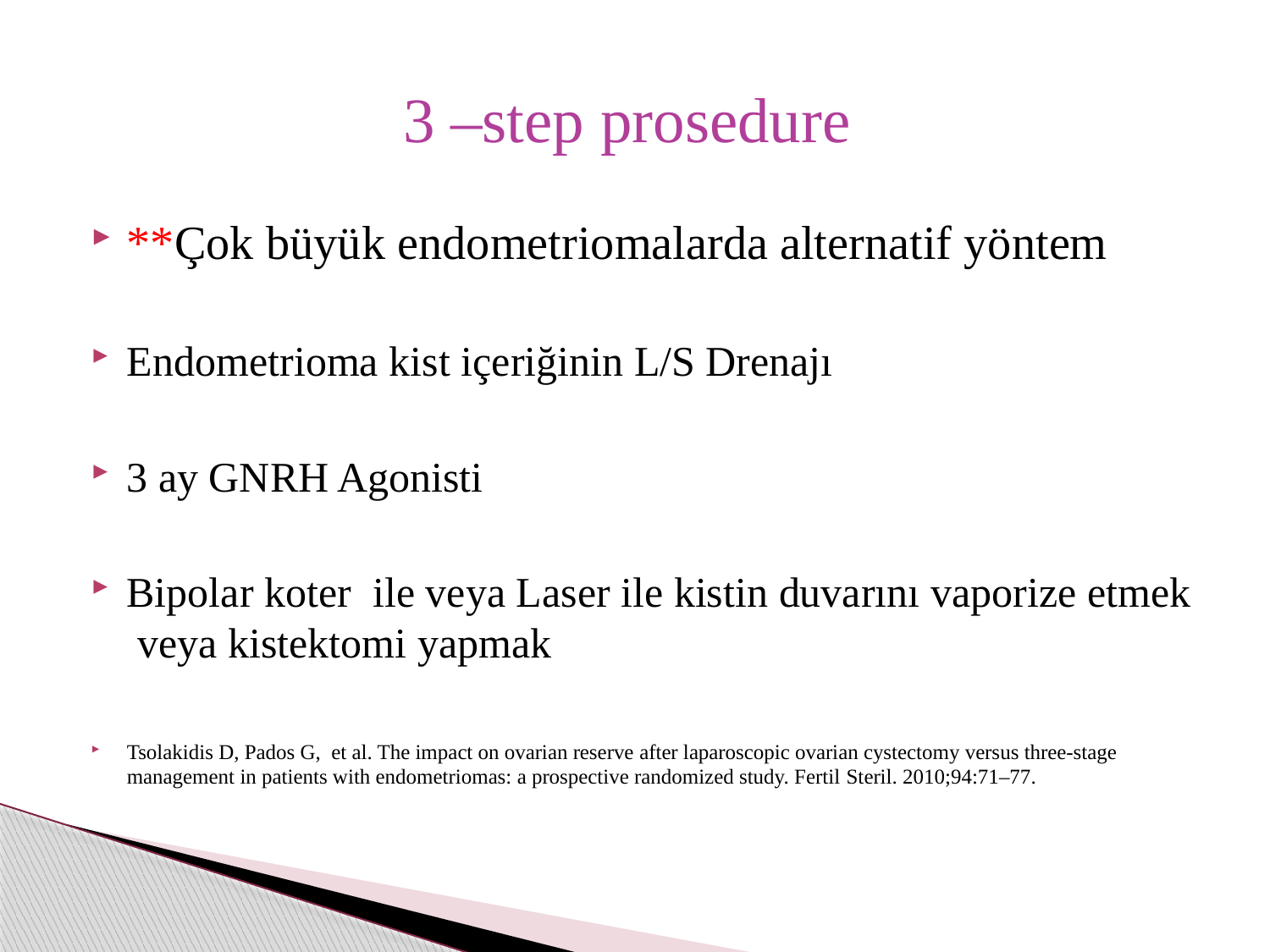

# 3 –step prosedure
**Çok büyük endometriomalarda alternatif yöntem

Endometrioma kist içeriğinin L/S Drenajı

3 ay GNRH Agonisti

Bipolar koter  ile veya Laser ile kistin duvarını vaporize etmek  veya kistektomi yapmak

Tsolakidis D, Pados G,  et al. The impact on ovarian reserve after laparoscopic ovarian cystectomy versus three-stage management in patients with endometriomas: a prospective randomized study. Fertil Steril. 2010;94:71–77.